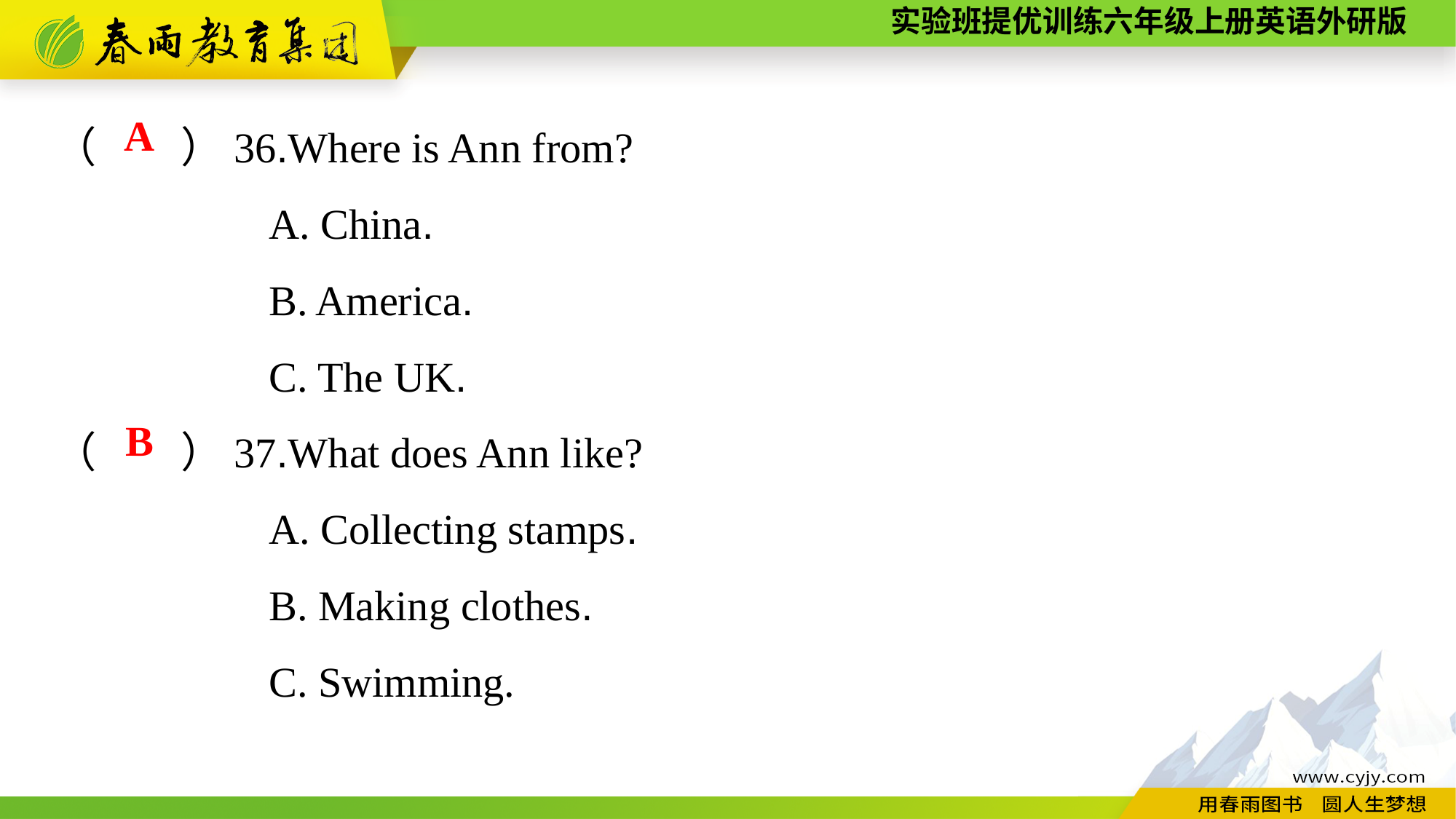

（　　）36.Where is Ann from?
A. China.
B. America.
C. The UK.
（　　）37.What does Ann like?
A. Collecting stamps.
B. Making clothes.
C. Swimming.
A
B